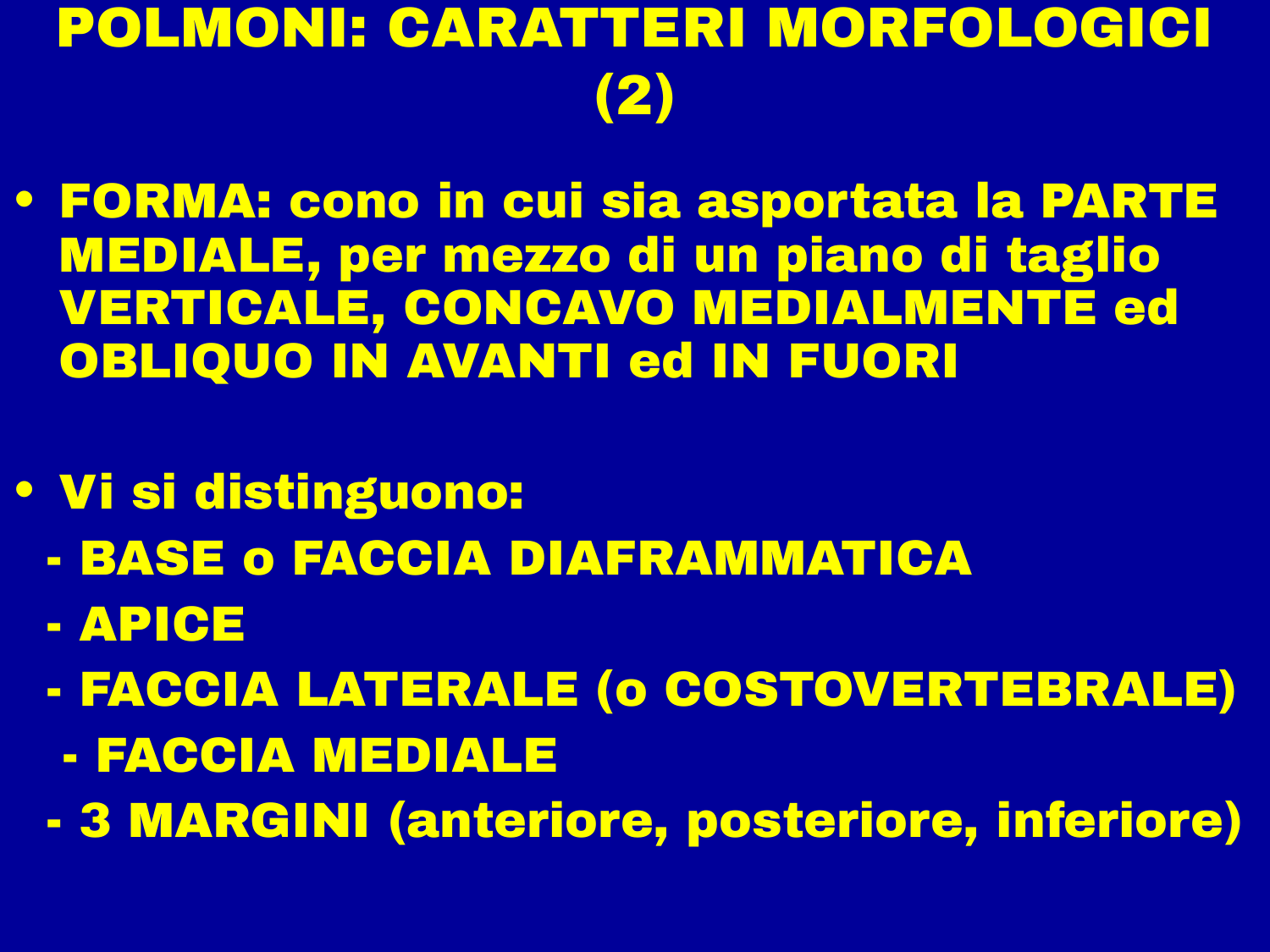

# POLMONI: CARATTERI MORFOLOGICI (2)
FORMA: cono in cui sia asportata la PARTE MEDIALE, per mezzo di un piano di taglio VERTICALE, CONCAVO MEDIALMENTE ed OBLIQUO IN AVANTI ed IN FUORI

Vi si distinguono:
  - BASE o FACCIA DIAFRAMMATICA
  - APICE
  - FACCIA LATERALE (o COSTOVERTEBRALE)
   - FACCIA MEDIALE
  - 3 MARGINI (anteriore, posteriore, inferiore)